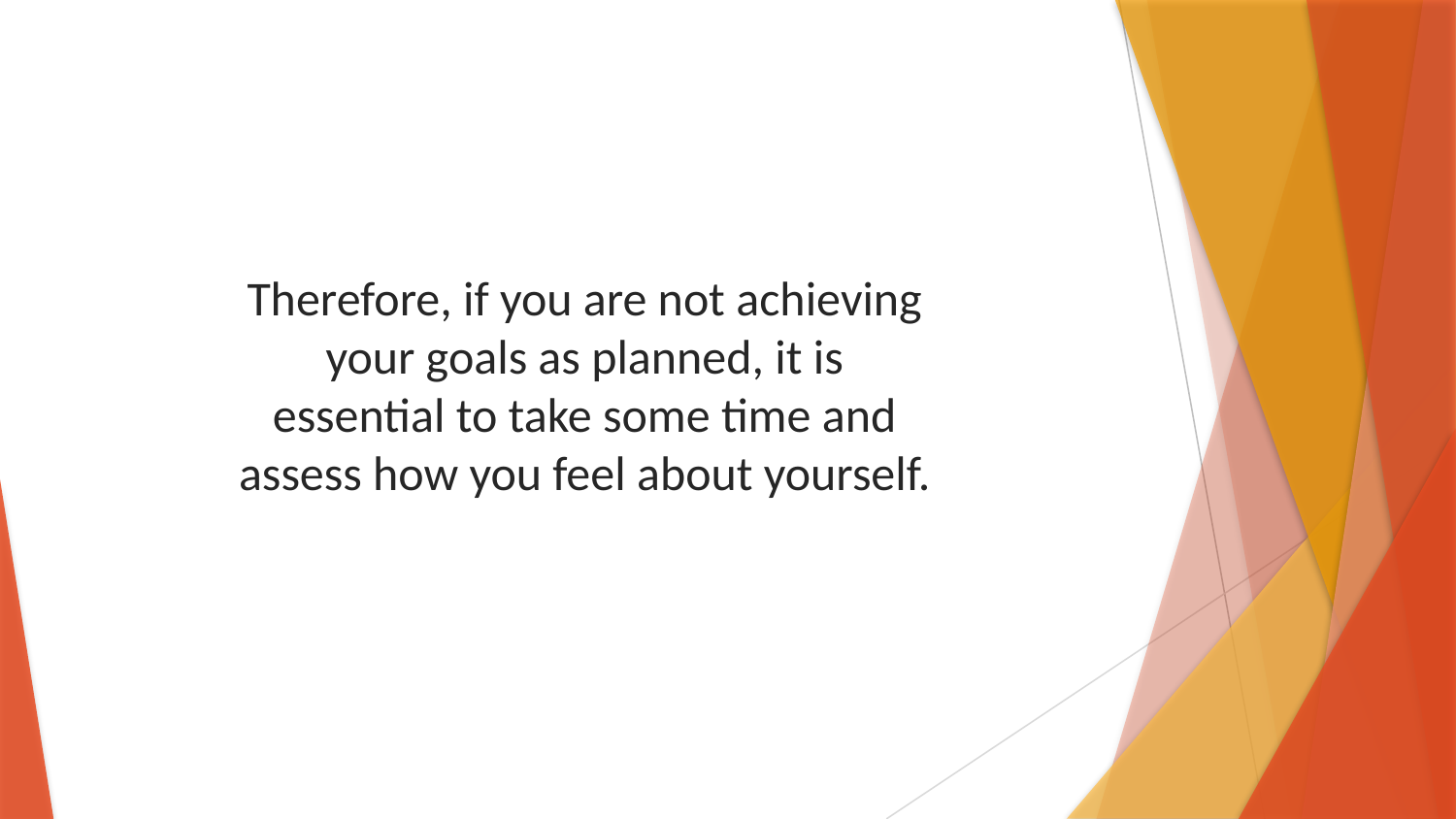

Therefore, if you are not achieving your goals as planned, it is essential to take some time and assess how you feel about yourself.